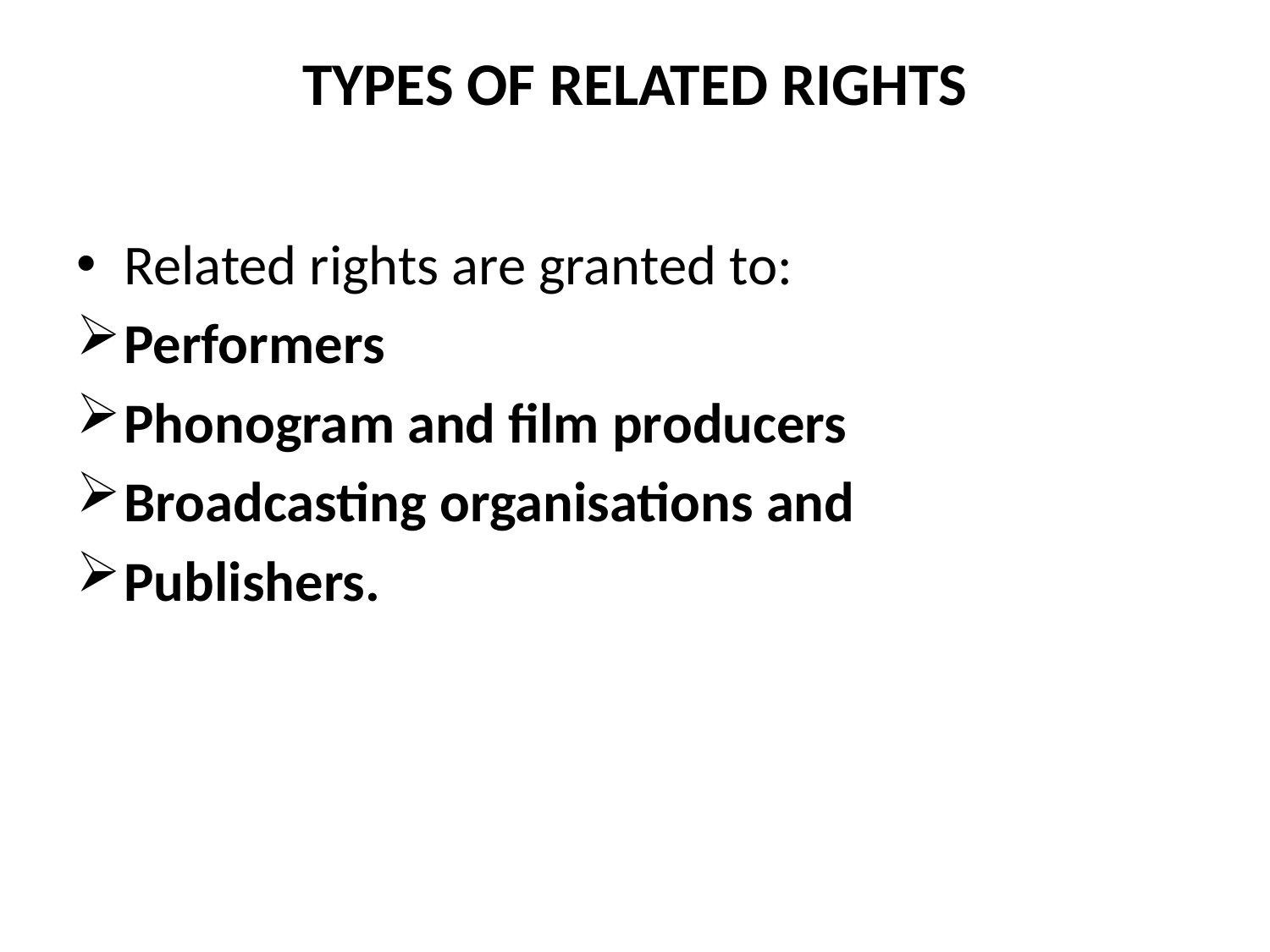

# TYPES OF RELATED RIGHTS
Related rights are granted to:
Performers
Phonogram and film producers
Broadcasting organisations and
Publishers.